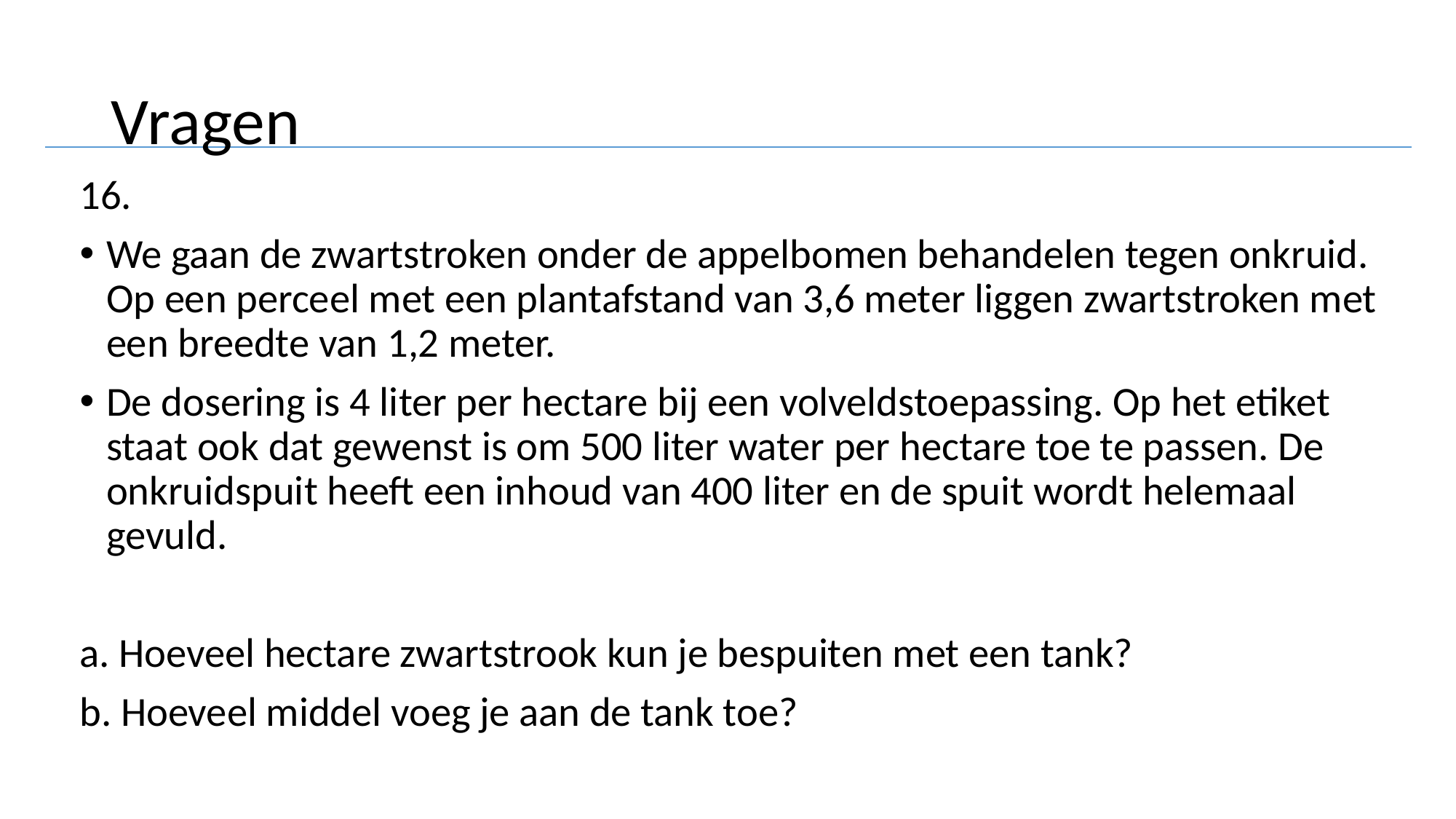

# Vragen
16.
We gaan de zwartstroken onder de appelbomen behandelen tegen onkruid. Op een perceel met een plantafstand van 3,6 meter liggen zwartstroken met een breedte van 1,2 meter.
De dosering is 4 liter per hectare bij een volveldstoepassing. Op het etiket staat ook dat gewenst is om 500 liter water per hectare toe te passen. De onkruidspuit heeft een inhoud van 400 liter en de spuit wordt helemaal gevuld.

a. Hoeveel hectare zwartstrook kun je bespuiten met een tank?
b. Hoeveel middel voeg je aan de tank toe?